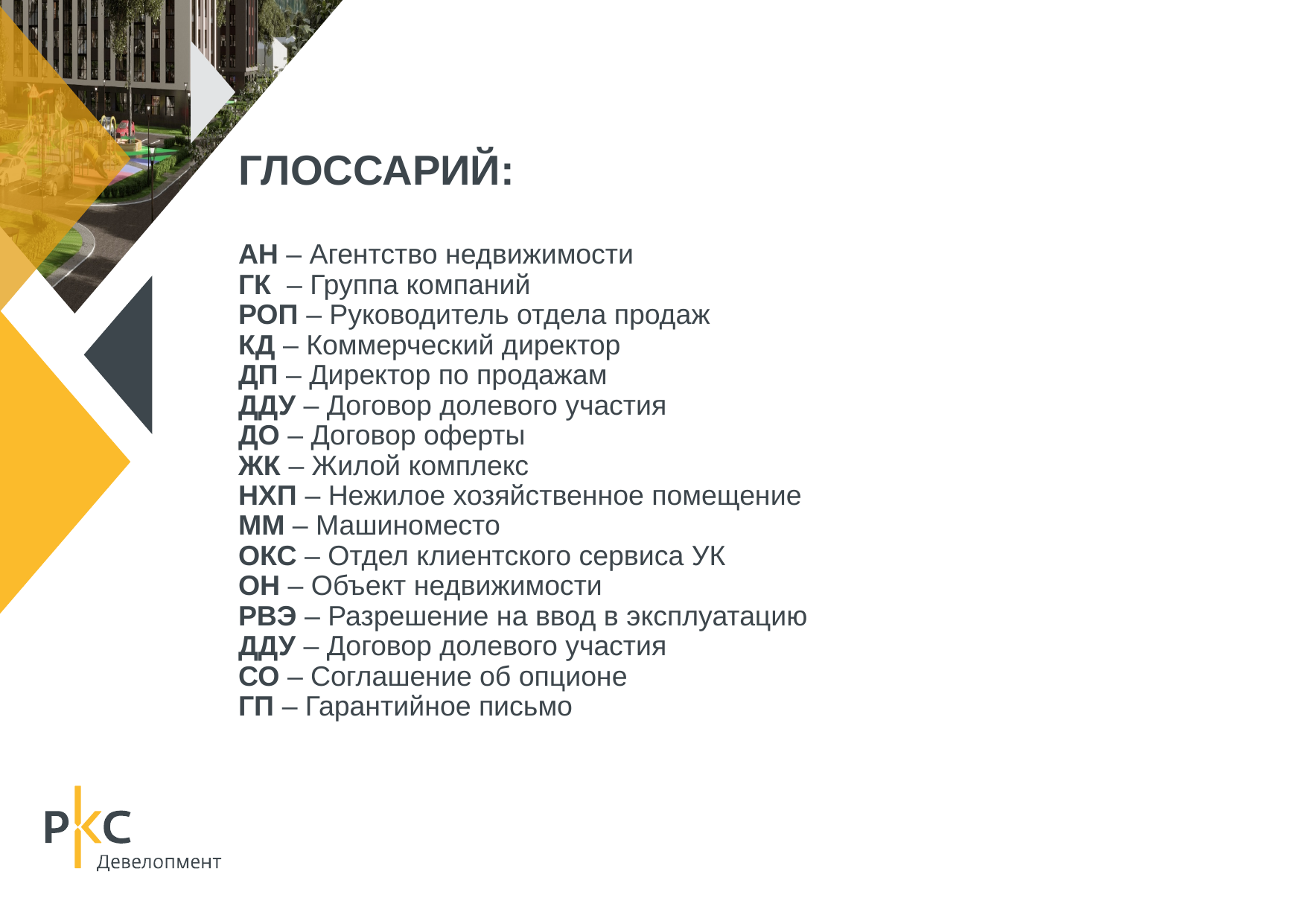

# ГЛОССАРИЙ:
АН – Агентство недвижимости
ГК  – Группа компаний
РОП – Руководитель отдела продаж
КД – Коммерческий директор
ДП – Директор по продажам
ДДУ – Договор долевого участия
ДО – Договор оферты
ЖК – Жилой комплекс
НХП – Нежилое хозяйственное помещение
ММ – Машиноместо
ОКС – Отдел клиентского сервиса УК
ОН – Объект недвижимости
РВЭ – Разрешение на ввод в эксплуатацию
ДДУ – Договор долевого участия
СО – Соглашение об опционе
ГП – Гарантийное письмо

3
3